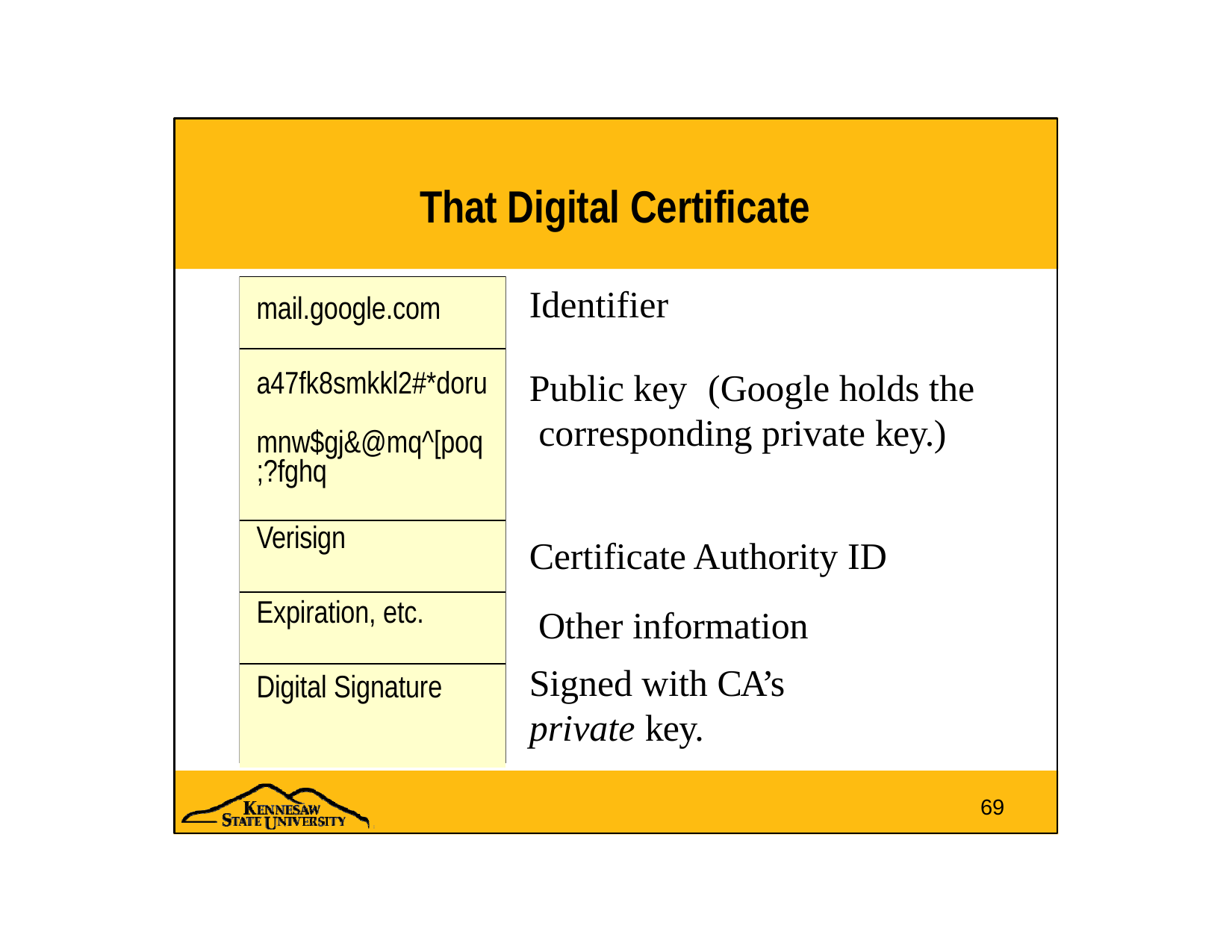

# That Digital Certificate

| mail.google.com |
| --- |
| a47fk8smkkl2#\*doru mnw$gj&@mq^[poq ;?fghq |
| Verisign |
| Expiration, etc. |
| Digital Signature |
Identifier

Public key	(Google holds the  corresponding private key.)

Certificate Authority ID  Other information
Signed with CA’s private key.

69